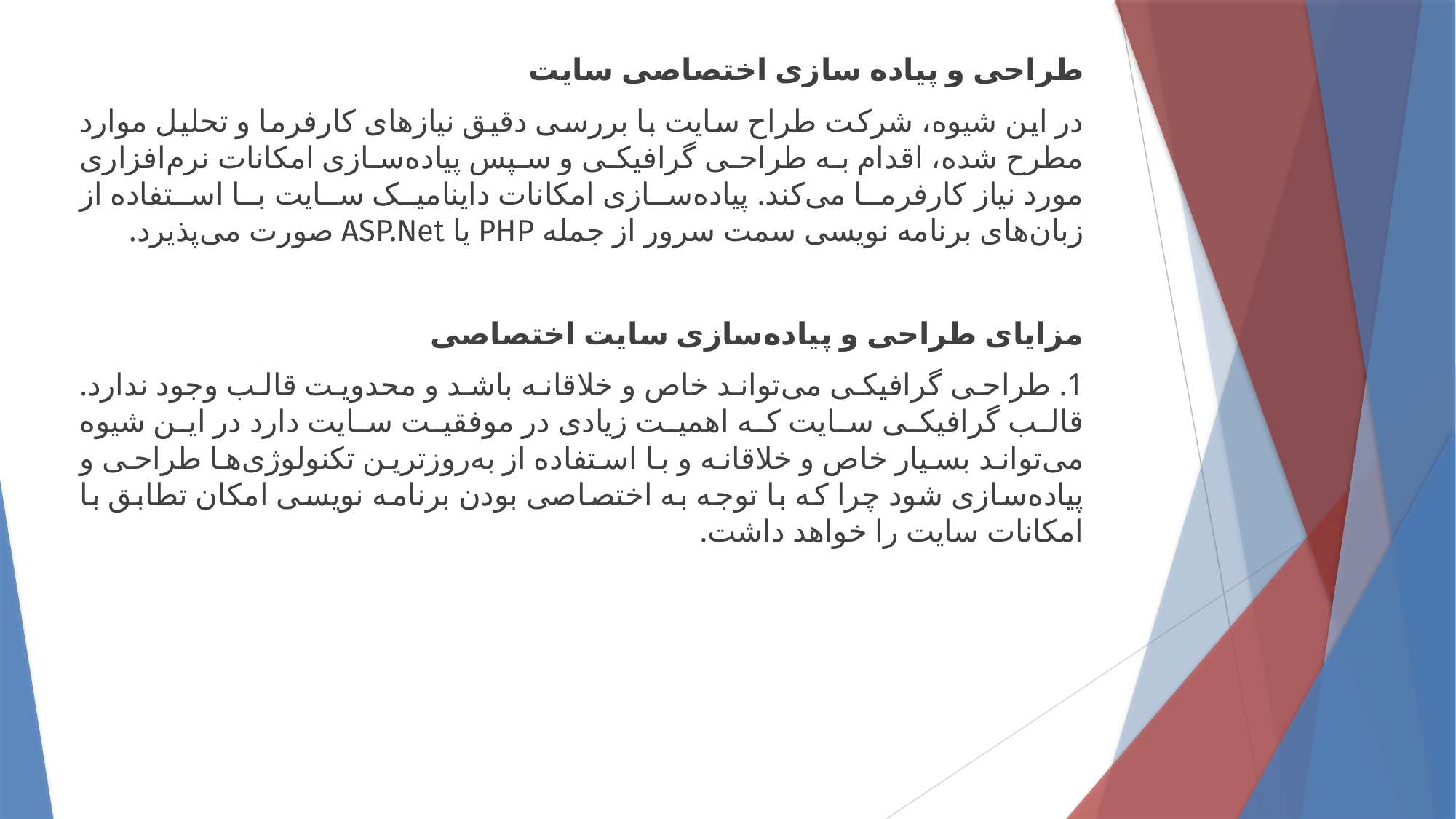

طراحی و پیاده سازی اختصاصی سایت
در این شیوه، شرکت طراح سایت با بررسی دقیق نیازهای کارفرما و تحلیل موارد مطرح شده، اقدام به طراحی گرافیکی و سپس پیاده‌سازی امکانات نرم‌افزاری مورد نیاز کارفرما می‌کند. پیاده‌سازی امکانات داینامیک سایت با استفاده از زبان‌های برنامه نویسی سمت سرور از جمله PHP یا ASP.Net صورت می‌پذیرد.

مزایای طراحی و پیاده‌سازی سایت اختصاصی
1. طراحی گرافیکی می‌تواند خاص و خلاقانه باشد و محدویت قالب وجود ندارد. قالب گرافیکی سایت که اهمیت زیادی در موفقیت سایت دارد در این شیوه می‌تواند بسیار خاص و خلاقانه و با استفاده از به‌روزترین تکنولوژی‌ها طراحی و پیاده‌سازی شود چرا که با توجه به اختصاصی بودن برنامه نویسی امکان تطابق با امکانات سایت را خواهد داشت.